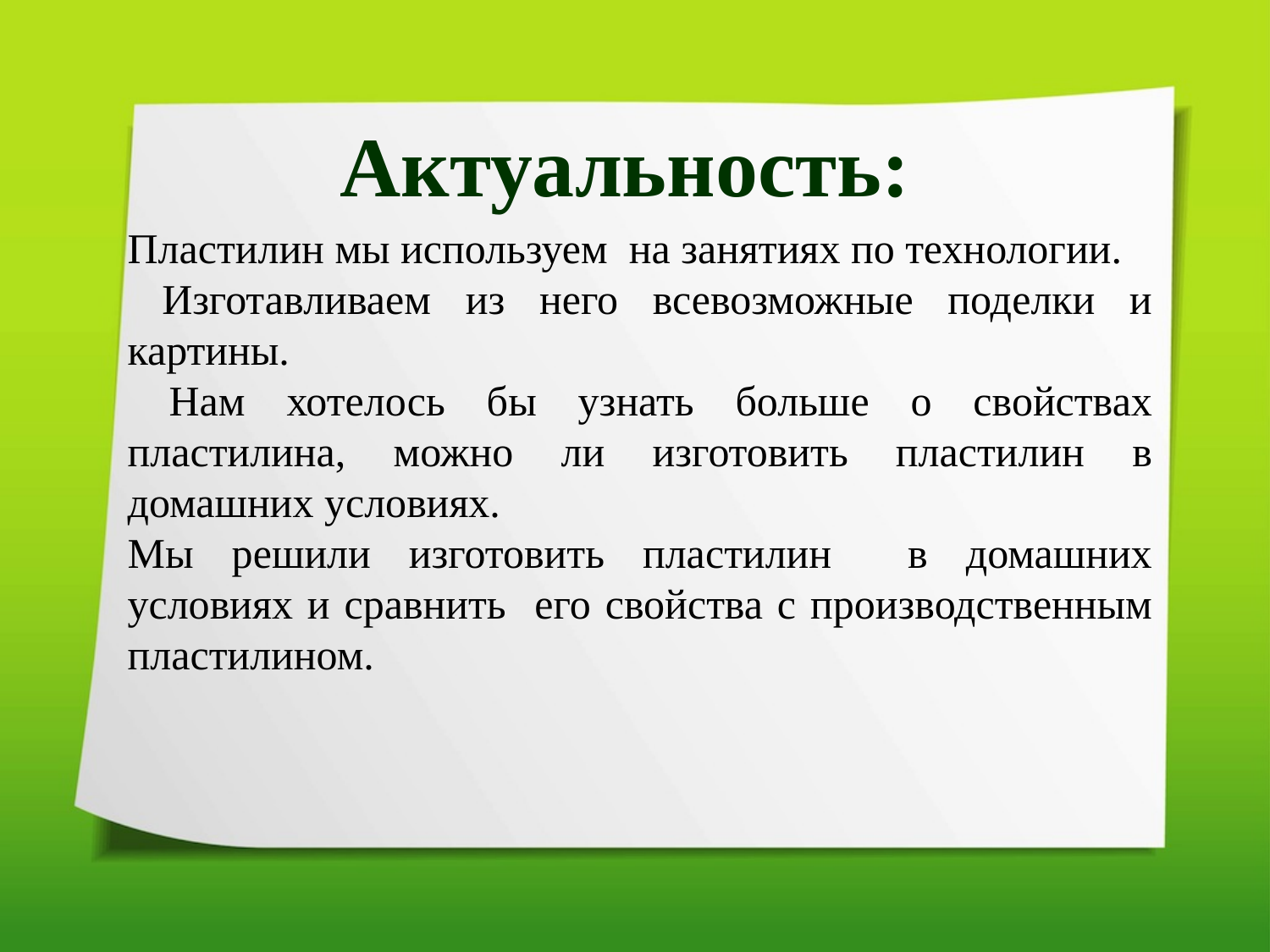

Актуальность:
Пластилин мы используем  на занятиях по технологии.
 Изготавливаем из него всевозможные поделки и картины.
 Нам хотелось бы узнать больше о свойствах пластилина, можно ли изготовить пластилин в домашних условиях.
Мы решили изготовить пластилин  в домашних условиях и сравнить  его свойства с производственным пластилином.